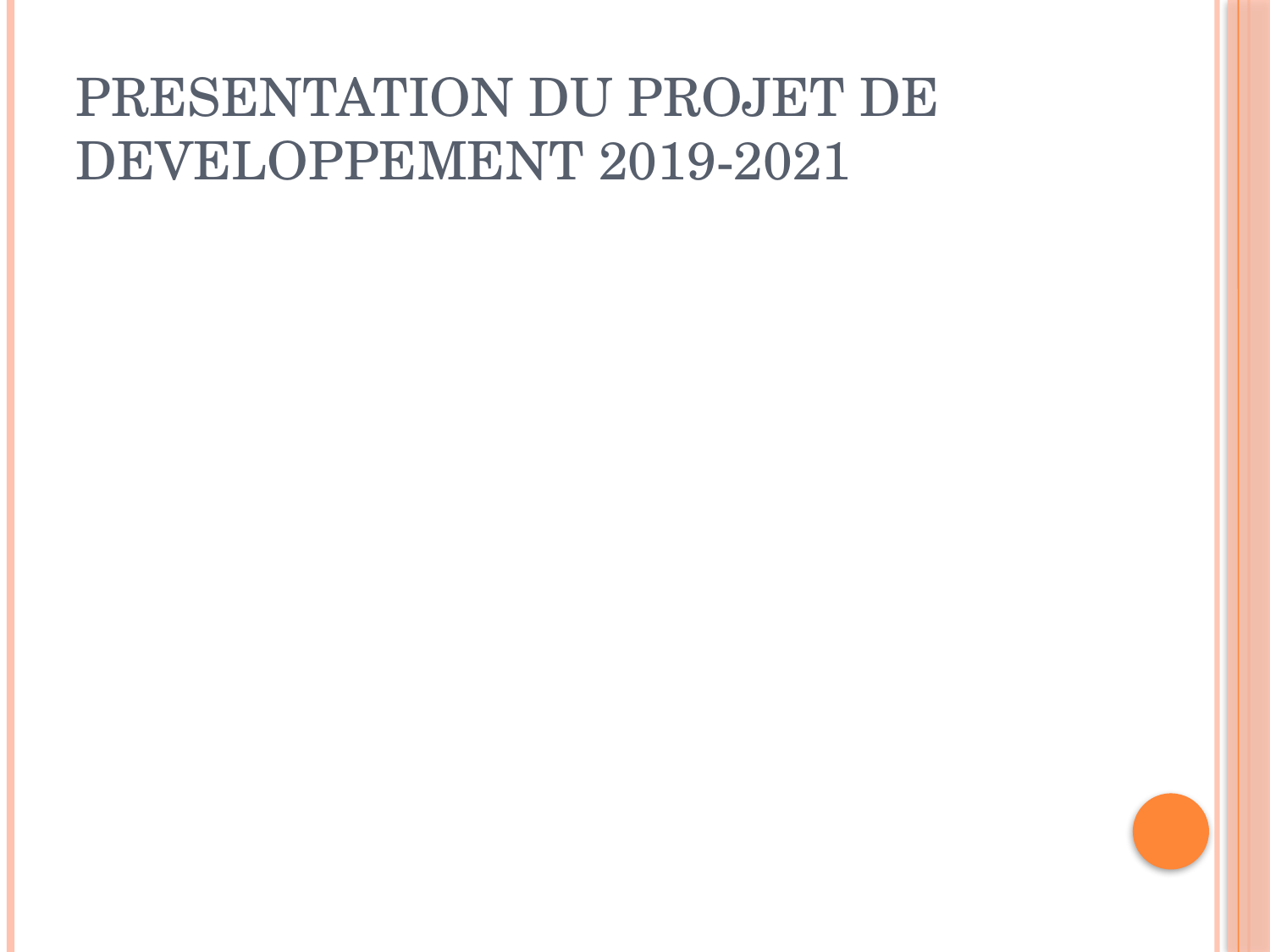

# PRESENTATION DU PROJET DE DEVELOPPEMENT 2019-2021